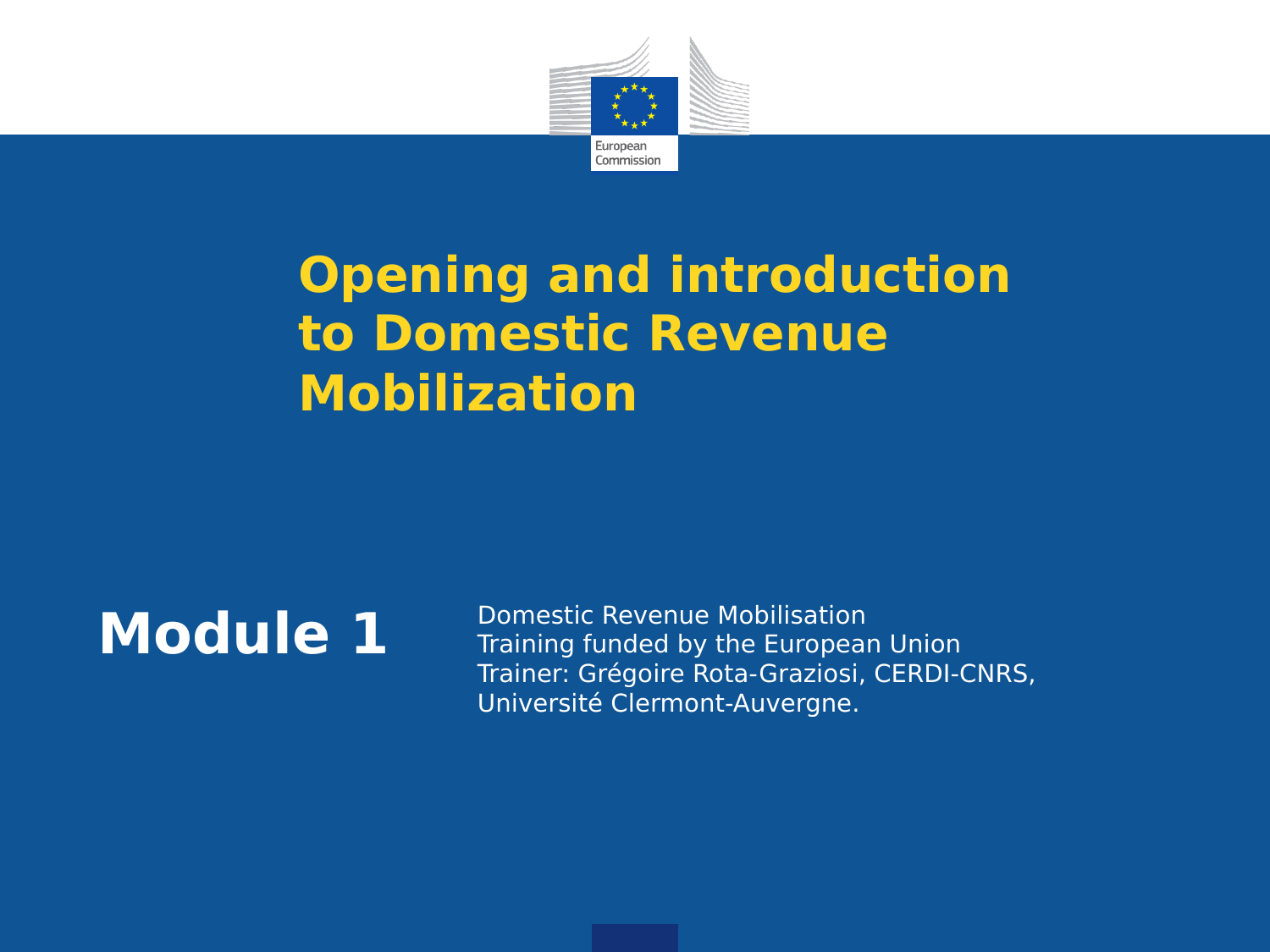

# Opening and introduction to Domestic Revenue Mobilization

Module 1
Domestic Revenue Mobilisation
Training funded by the European Union
Trainer: Grégoire Rota-Graziosi, CERDI-CNRS, Université Clermont-Auvergne..